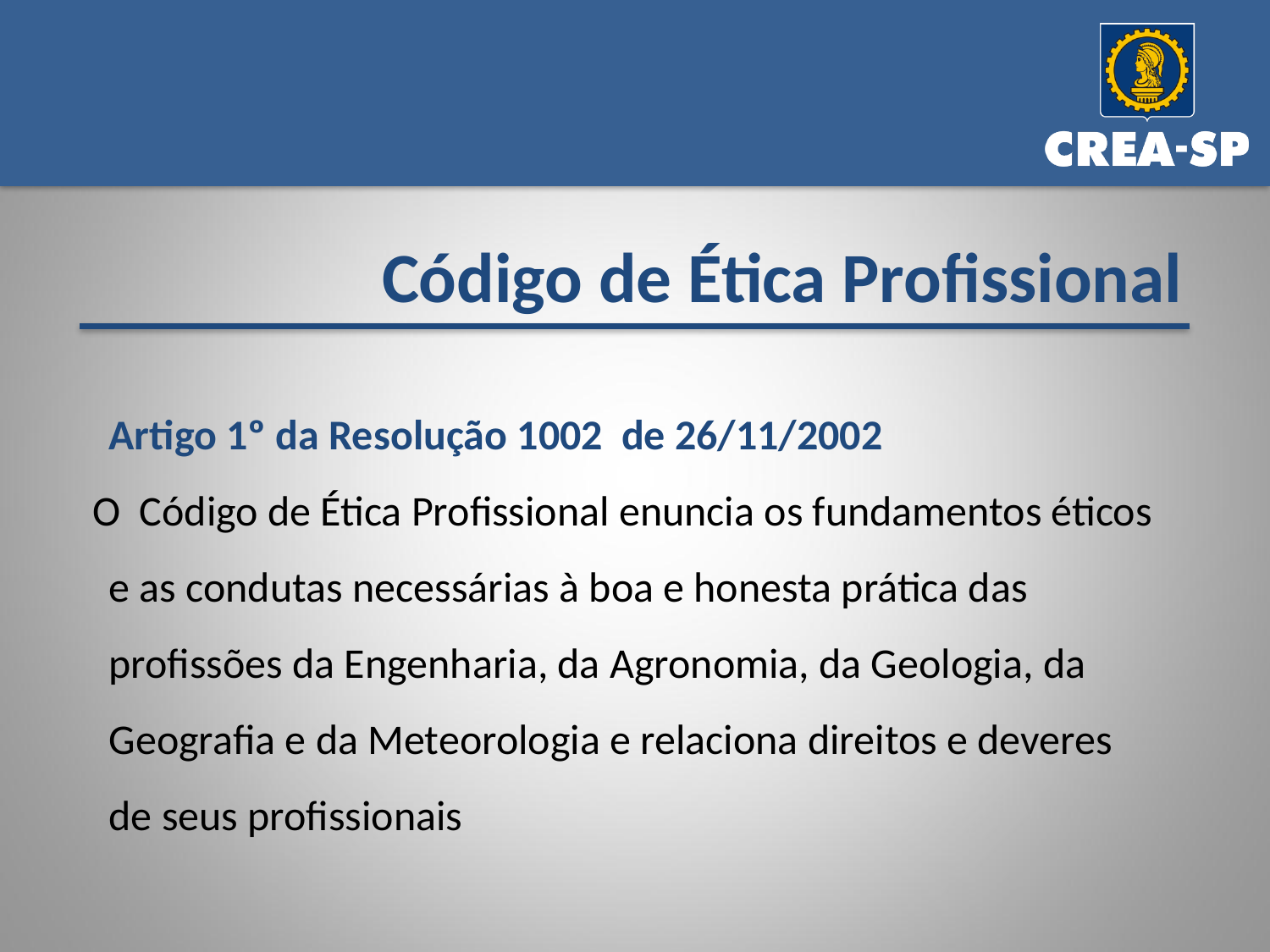

Código de Ética Profissional
Artigo 1º da Resolução 1002  de 26/11/2002
O  Código de Ética Profissional enuncia os fundamentos éticos e as condutas necessárias à boa e honesta prática das profissões da Engenharia, da Agronomia, da Geologia, da Geografia e da Meteorologia e relaciona direitos e deveres de seus profissionais